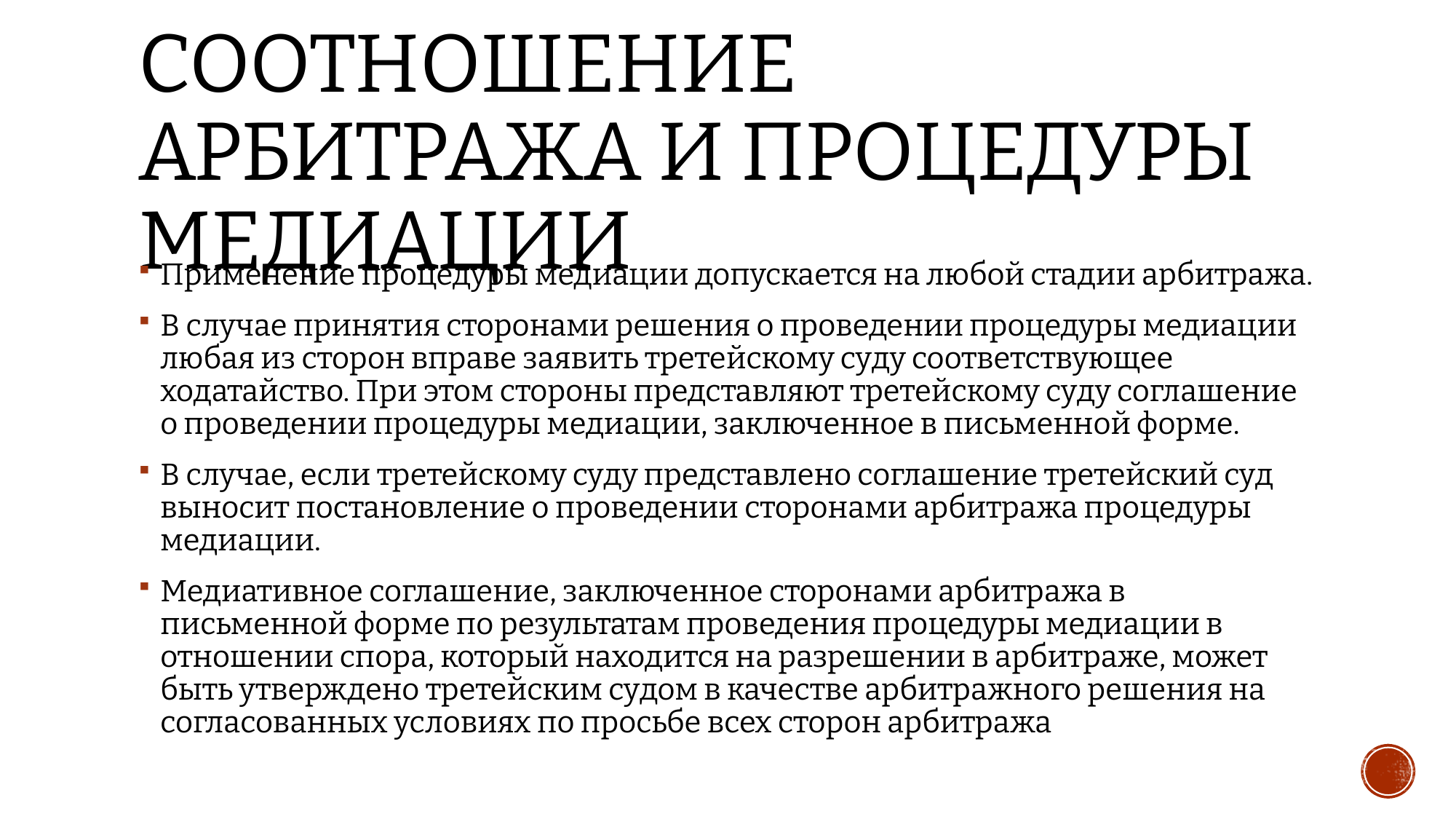

# СООТНОШЕНИЕ АРБИТРАЖА И ПРОЦЕДУРЫ МЕДИАЦИИ
Применение процедуры медиации допускается на любой стадии арбитража.
В случае принятия сторонами решения о проведении процедуры медиации любая из сторон вправе заявить третейскому суду соответствующее ходатайство. При этом стороны представляют третейскому суду соглашение о проведении процедуры медиации, заключенное в письменной форме.
В случае, если третейскому суду представлено соглашение третейский суд выносит постановление о проведении сторонами арбитража процедуры медиации.
Медиативное соглашение, заключенное сторонами арбитража в письменной форме по результатам проведения процедуры медиации в отношении спора, который находится на разрешении в арбитраже, может быть утверждено третейским судом в качестве арбитражного решения на согласованных условиях по просьбе всех сторон арбитража